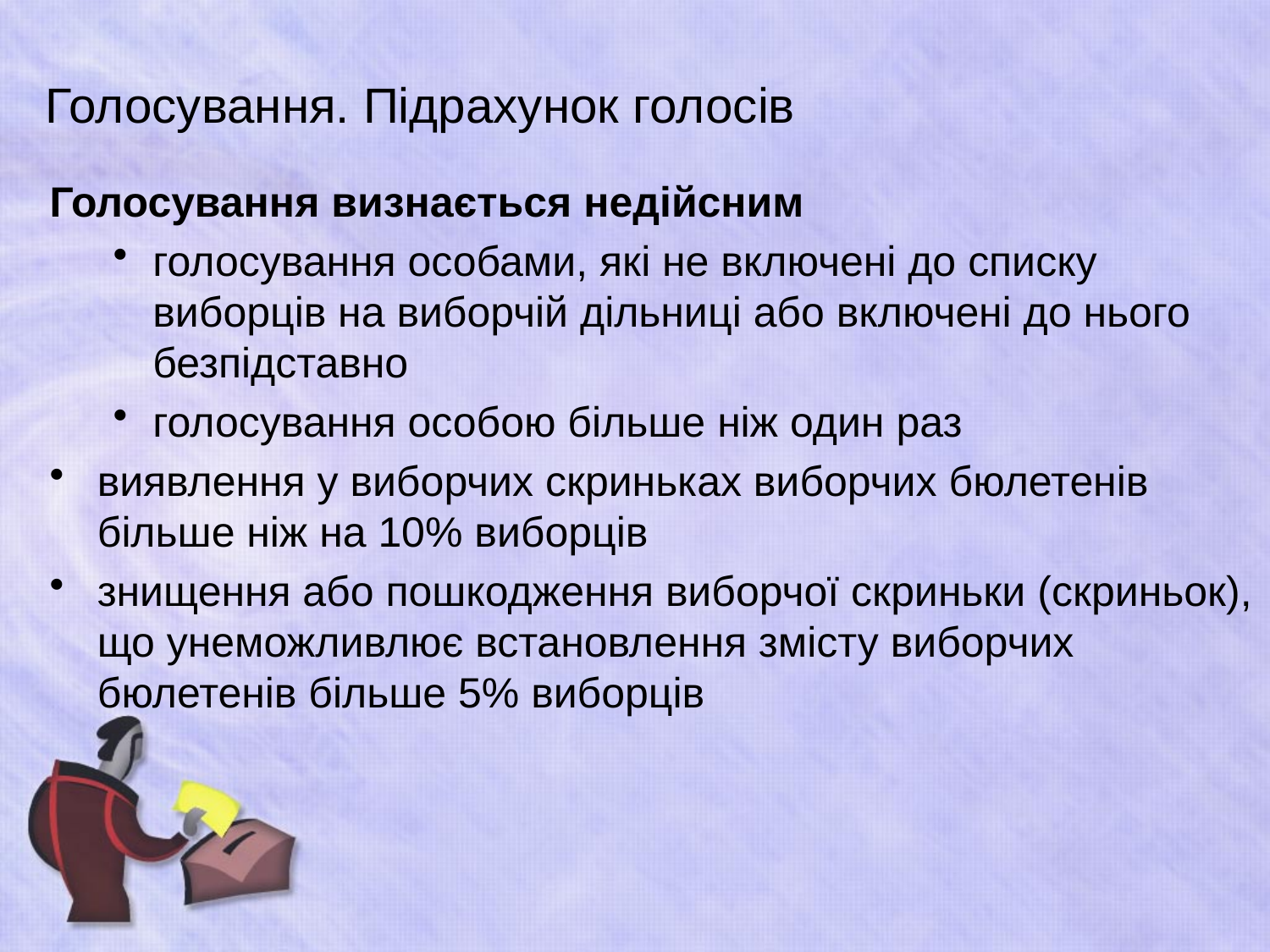

# Голосування. Підрахунок голосів

Голосування визнається недійсним
голосування особами, які не включені до списку виборців на виборчій дільниці або включені до нього безпідставно
голосування особою більше ніж один раз
виявлення у виборчих скриньках виборчих бюлетенів більше ніж на 10% виборців
знищення або пошкодження виборчої скриньки (скриньок), що унеможливлює встановлення змісту виборчих бюлетенів більше 5% виборців